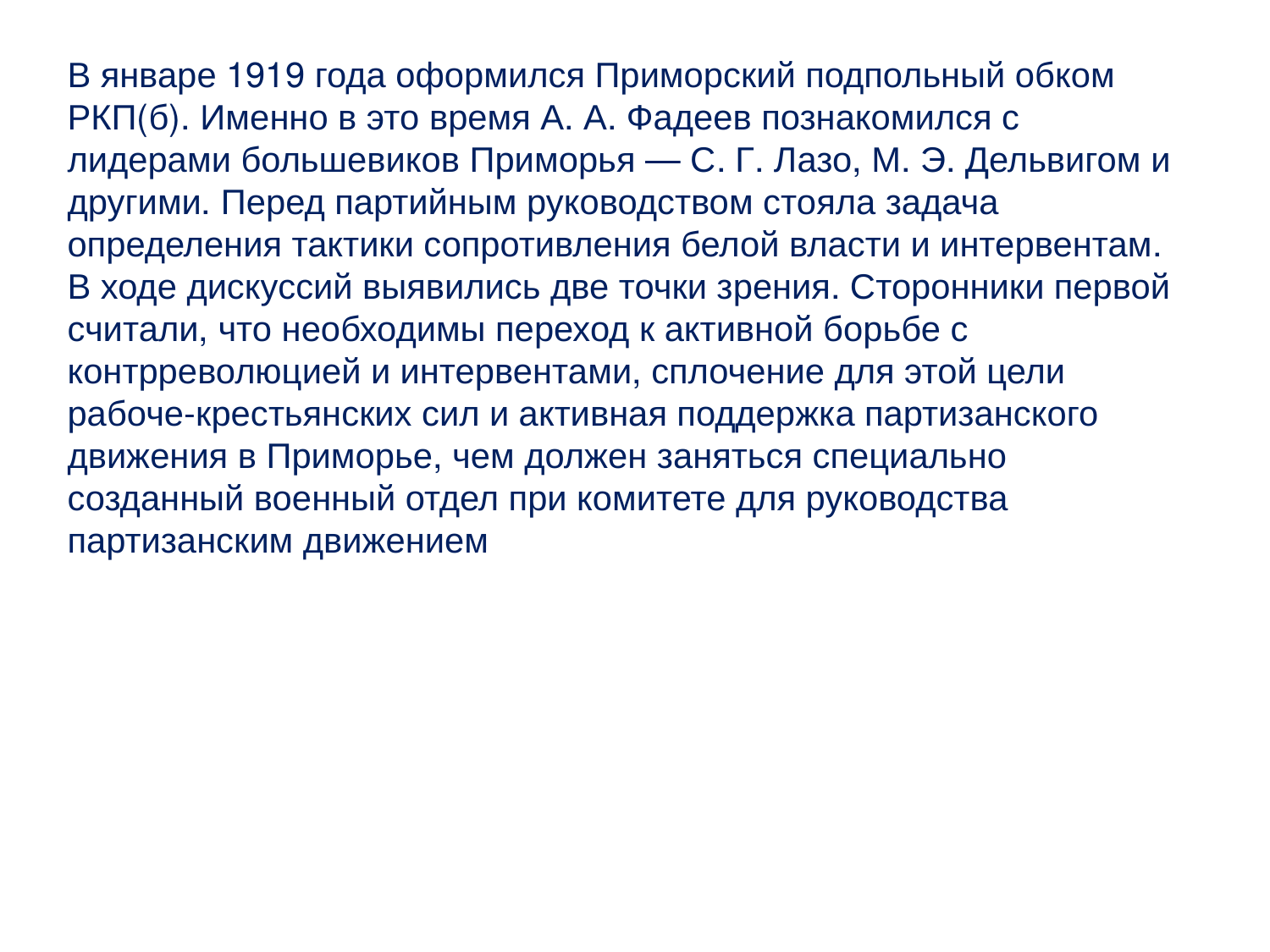

В январе 1919 года оформился Приморский подпольный обком РКП(б). Именно в это время А. А. Фадеев познакомился с лидерами большевиков Приморья — С. Г. Лазо, М. Э. Дельвигом и другими. Перед партийным руководством стояла задача определения тактики сопротивления белой власти и интервентам. В ходе дискуссий выявились две точки зрения. Сторонники первой считали, что необходимы переход к активной борьбе с контрреволюцией и интервентами, сплочение для этой цели рабоче-крестьянских сил и активная поддержка партизанского движения в Приморье, чем должен заняться специально созданный военный отдел при комитете для руководства партизанским движением